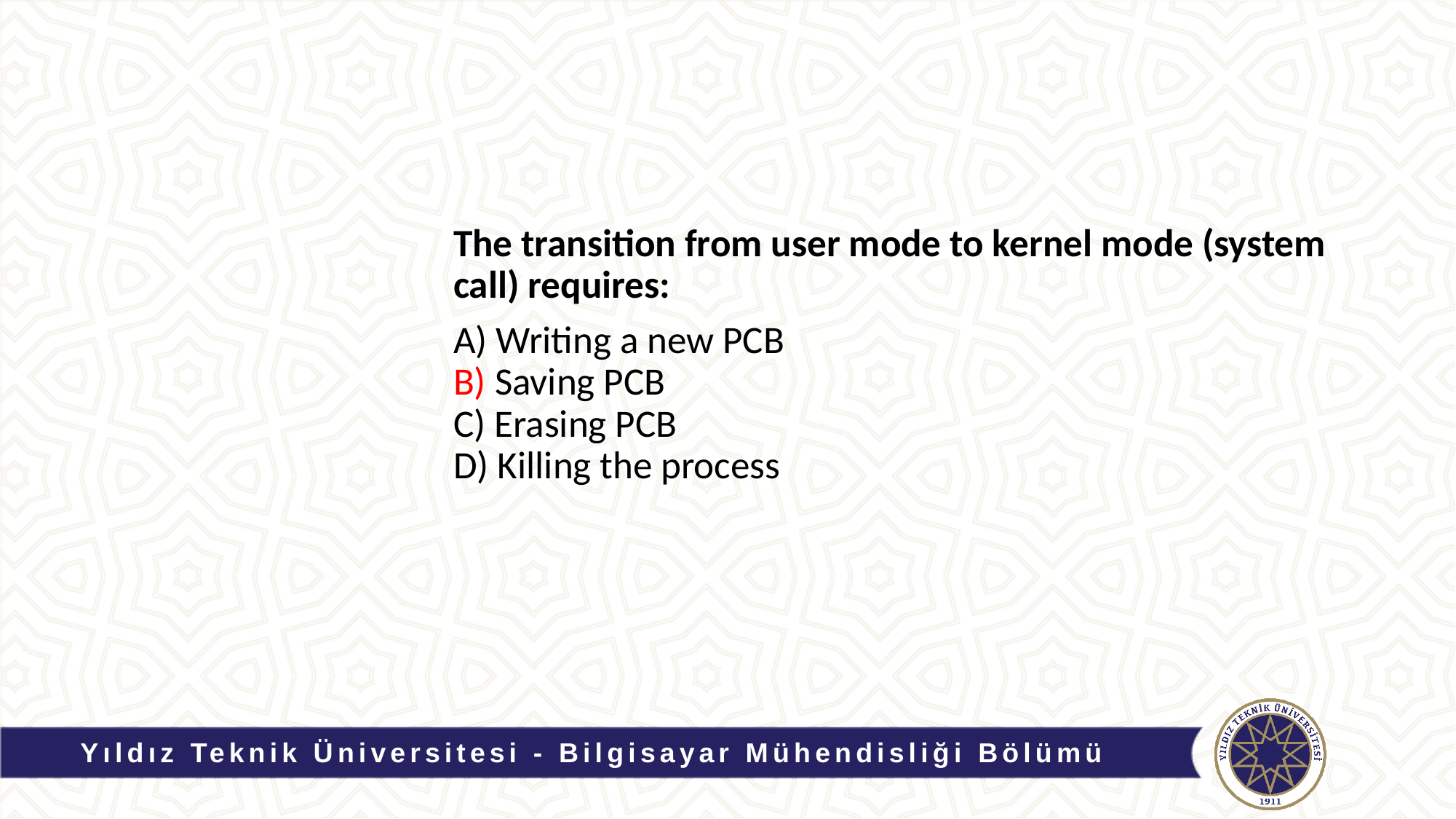

The transition from user mode to kernel mode (system call) requires:
A) Writing a new PCB
B) Saving PCB
C) Erasing PCB
D) Killing the process
Yıldız Teknik Üniversitesi - Bilgisayar Mühendisliği Bölümü